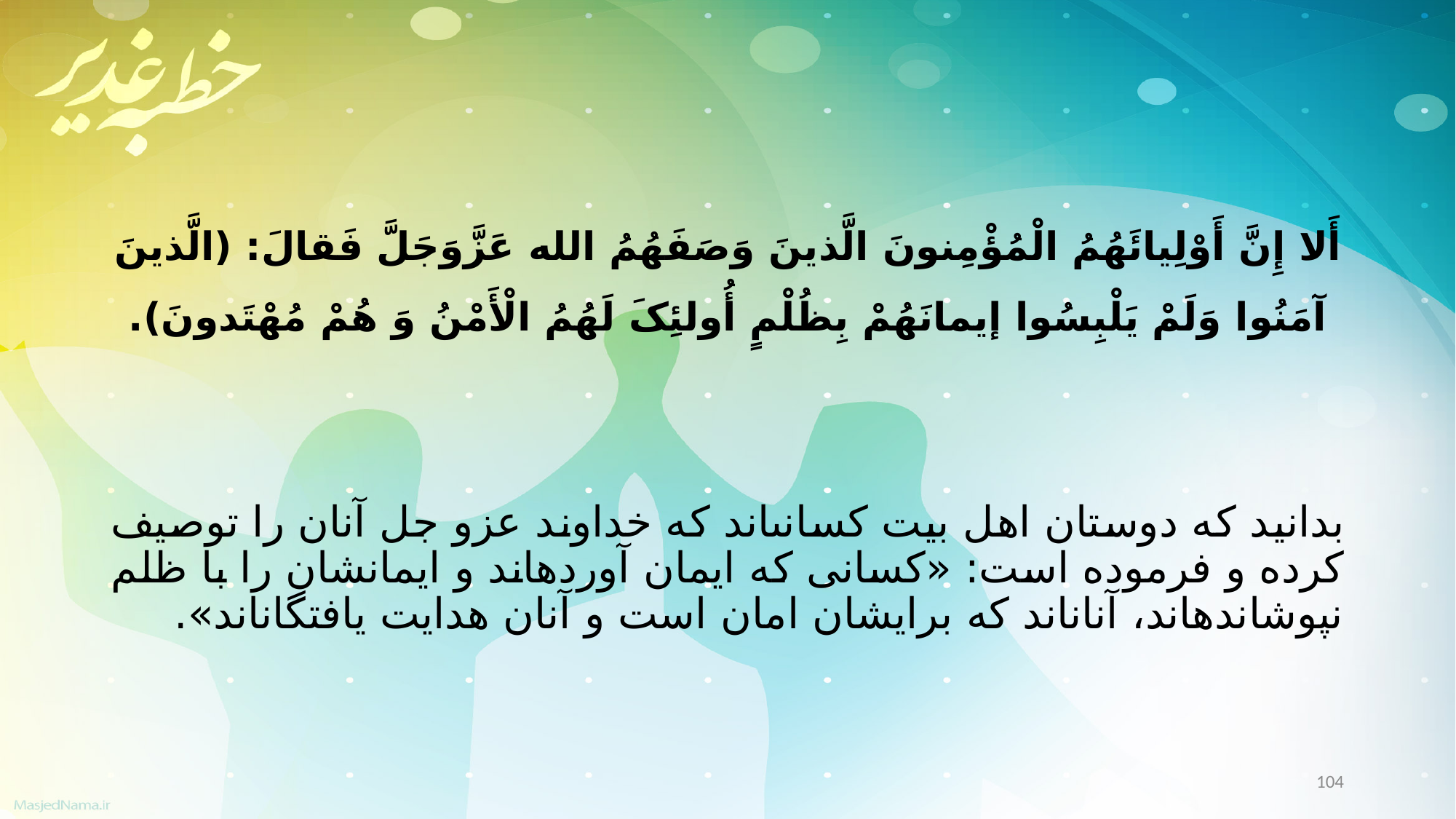

أَلا إِنَّ أَوْلِیائَهُمُ الْمُؤْمِنونَ الَّذینَ وَصَفَهُمُ الله عَزَّوَجَلَّ فَقالَ: (الَّذینَ آمَنُوا وَلَمْ یَلْبِسُوا إیمانَهُمْ بِظُلْمٍ أُولئِکَ لَهُمُ الْأَمْنُ وَ هُمْ مُهْتَدونَ).
بدانید که دوستان اهل بیت کسانى‏اند که خداوند عزو جل آنان را توصیف کرده و فرموده است: «کسانى که ایمان آورده‏اند و ایمانشان را با ظلم نپوشانده‏اند، آنان‏اند که برایشان امان است و آنان هدایت یافتگان‏اند».
104